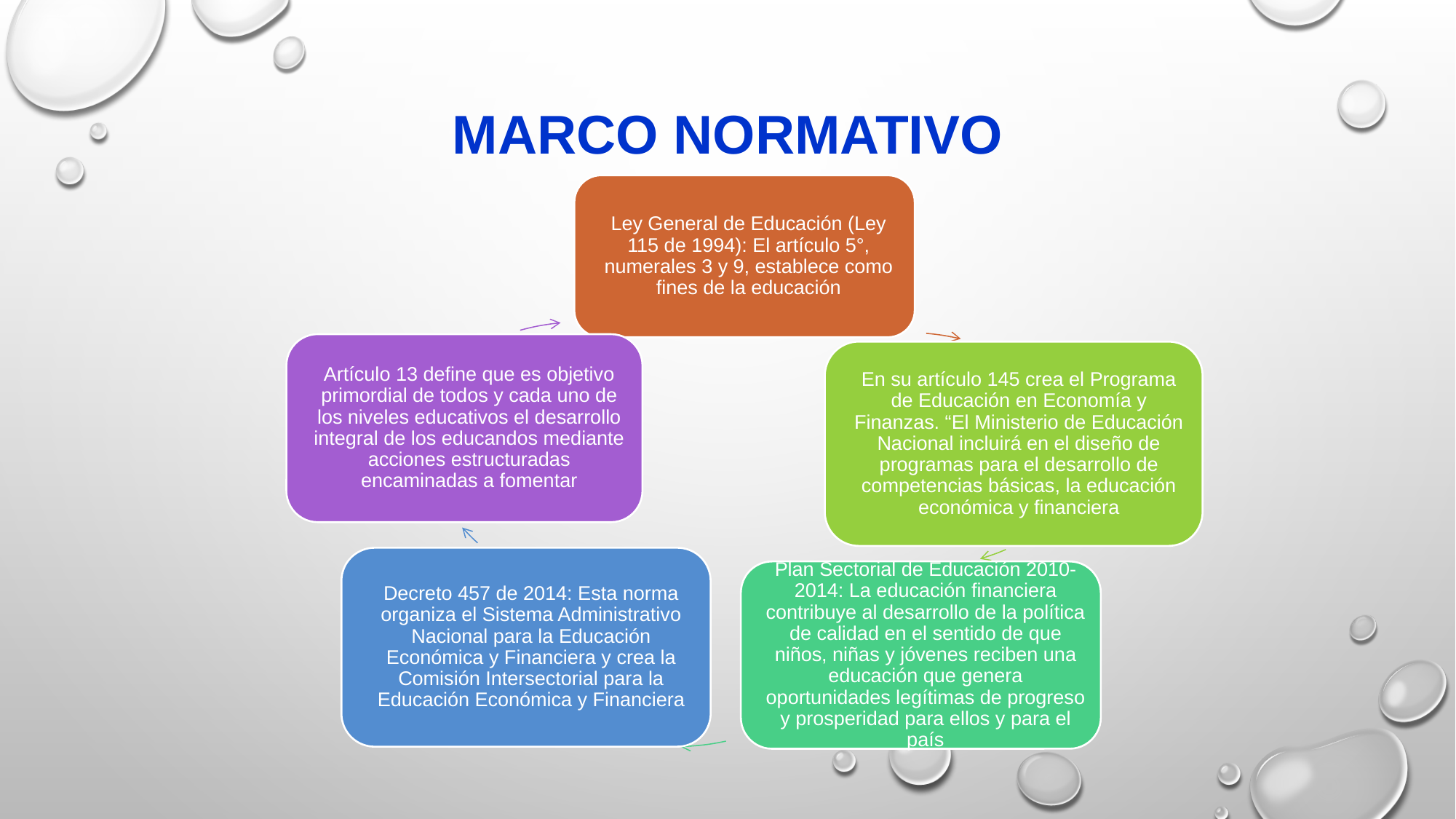

# MARCO NORMATIVO
Ley General de Educación (Ley 115 de 1994): El artículo 5°, numerales 3 y 9, establece como fines de la educación
En su artículo 145 crea el Programa de Educación en Economía y Finanzas. “El Ministerio de Educación Nacional incluirá en el diseño de programas para el desarrollo de competencias básicas, la educación económica y financiera
Plan Sectorial de Educación 2010-2014: La educación financiera contribuye al desarrollo de la política de calidad en el sentido de que niños, niñas y jóvenes reciben una educación que genera oportunidades legítimas de progreso y prosperidad para ellos y para el país
Decreto 457 de 2014: Esta norma organiza el Sistema Administrativo Nacional para la Educación Económica y Financiera y crea la Comisión Intersectorial para la Educación Económica y Financiera
Artículo 13 define que es objetivo primordial de todos y cada uno de los niveles educativos el desarrollo integral de los educandos mediante acciones estructuradas encaminadas a fomentar